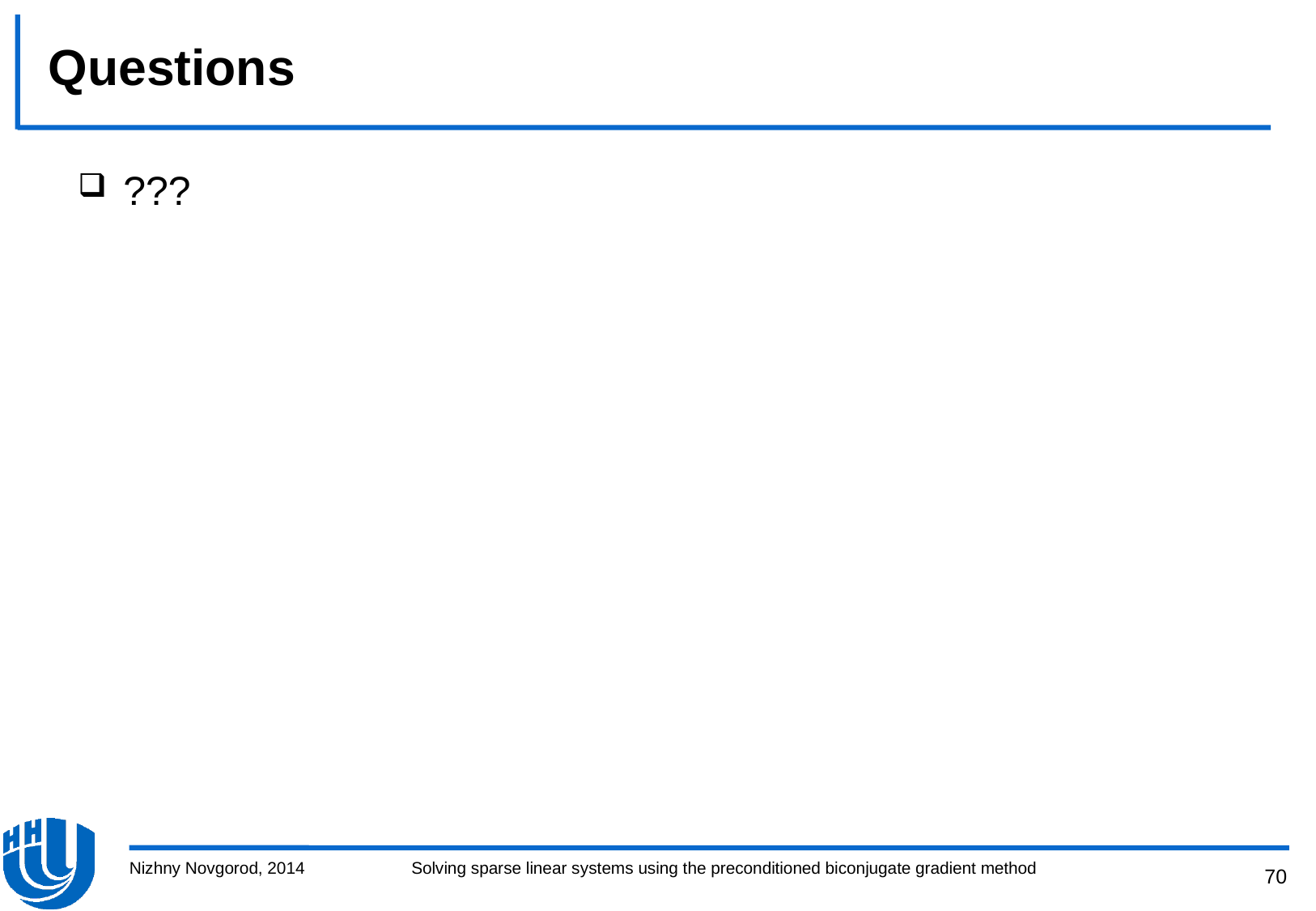

# Questions
???
Nizhny Novgorod, 2014
Solving sparse linear systems using the preconditioned biconjugate gradient method